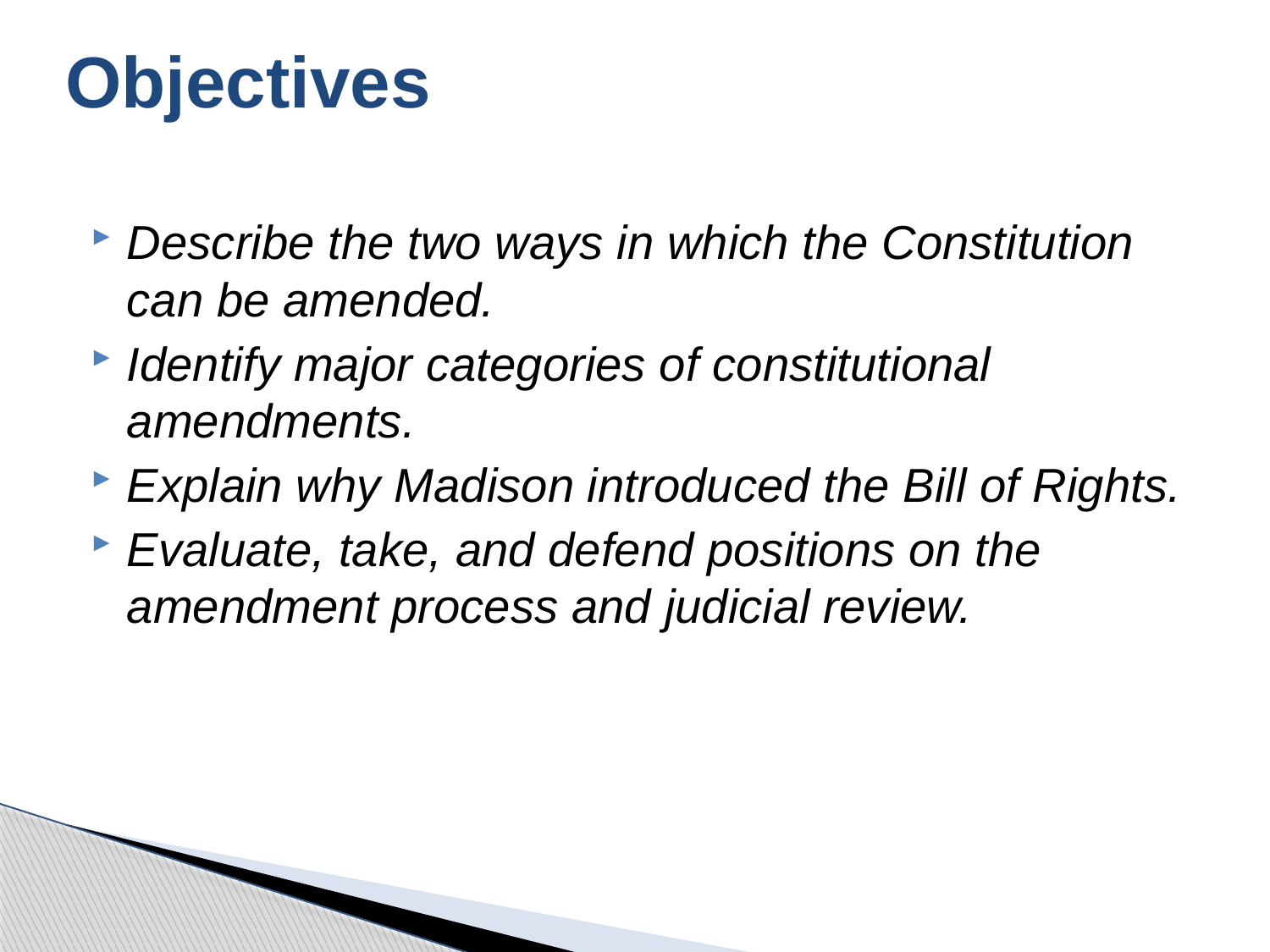

# Objectives

Describe the two ways in which the Constitution can be amended.
Identify major categories of constitutional amendments.
Explain why Madison introduced the Bill of Rights.
Evaluate, take, and defend positions on the amendment process and judicial review.